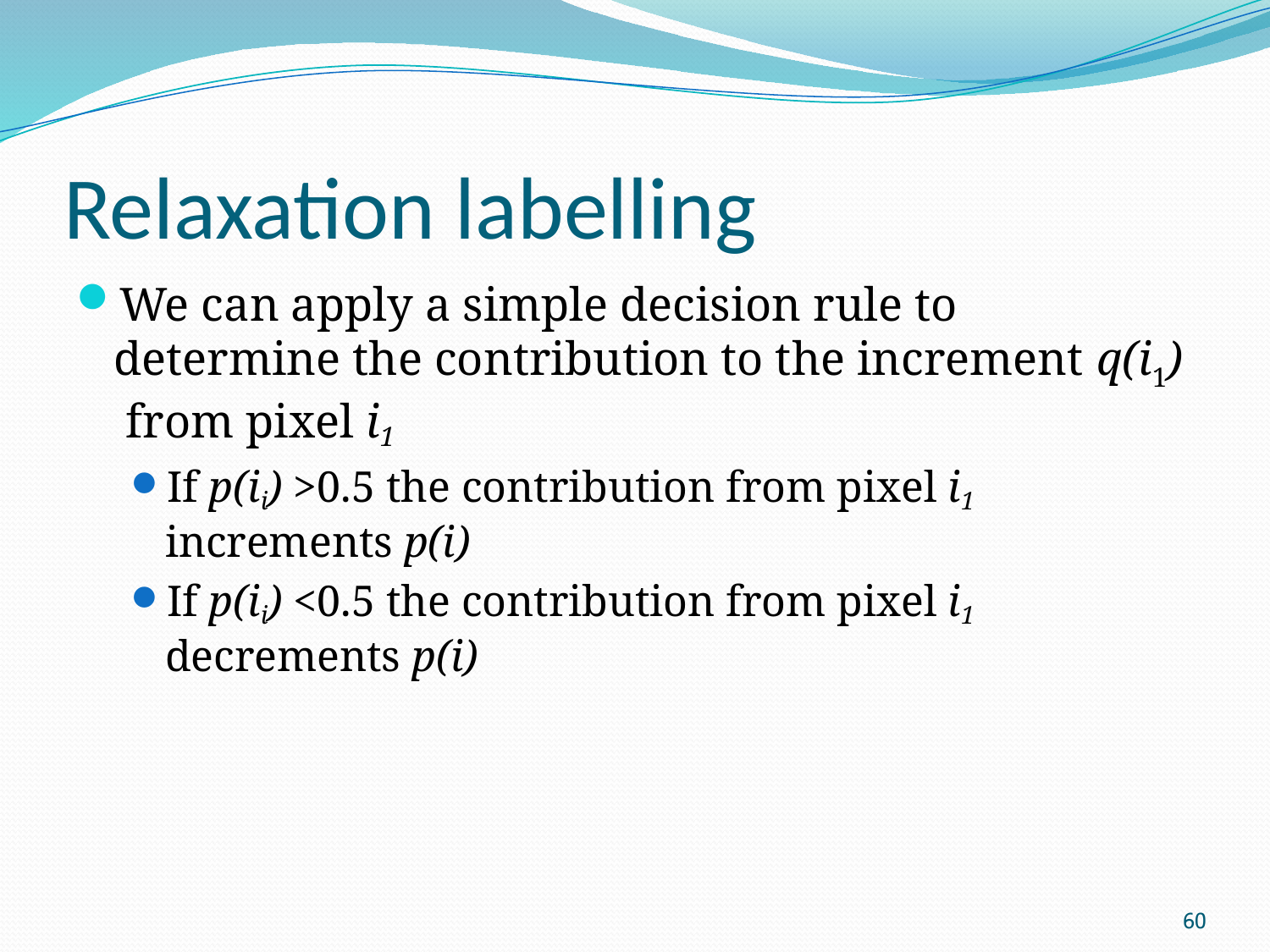

# Relaxation labelling
We can apply a simple decision rule to determine the contribution to the increment q(i1)  from pixel i1
If p(ii) >0.5 the contribution from pixel i1  increments p(i)
If p(ii) <0.5 the contribution from pixel i1 decrements p(i)

60